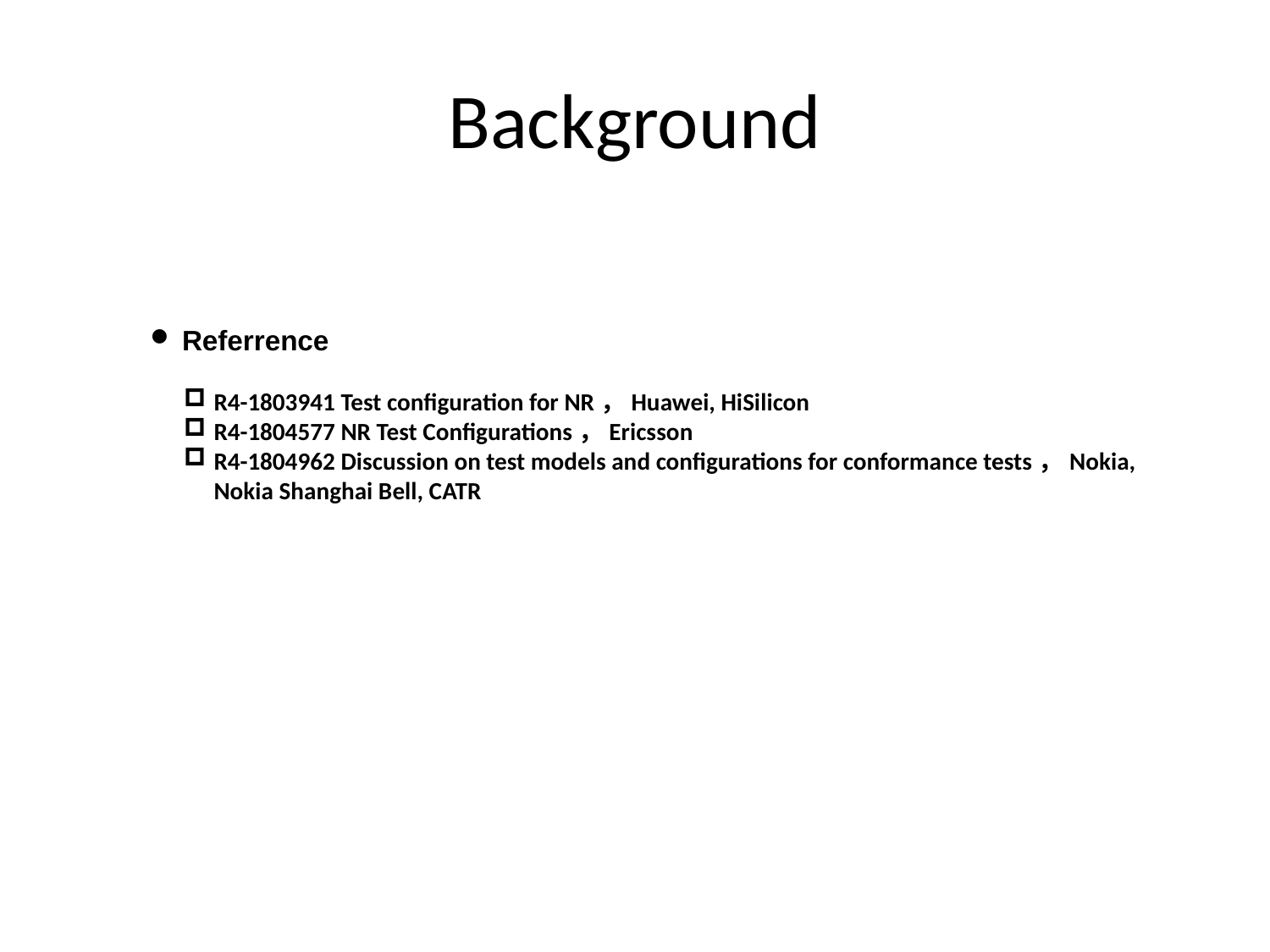

# Background

 Referrence

R4-1803941	Test configuration for NR，Huawei, HiSilicon
R4-1804577	NR Test Configurations，Ericsson
R4-1804962	Discussion on test models and configurations for conformance tests，Nokia, Nokia Shanghai Bell, CATR